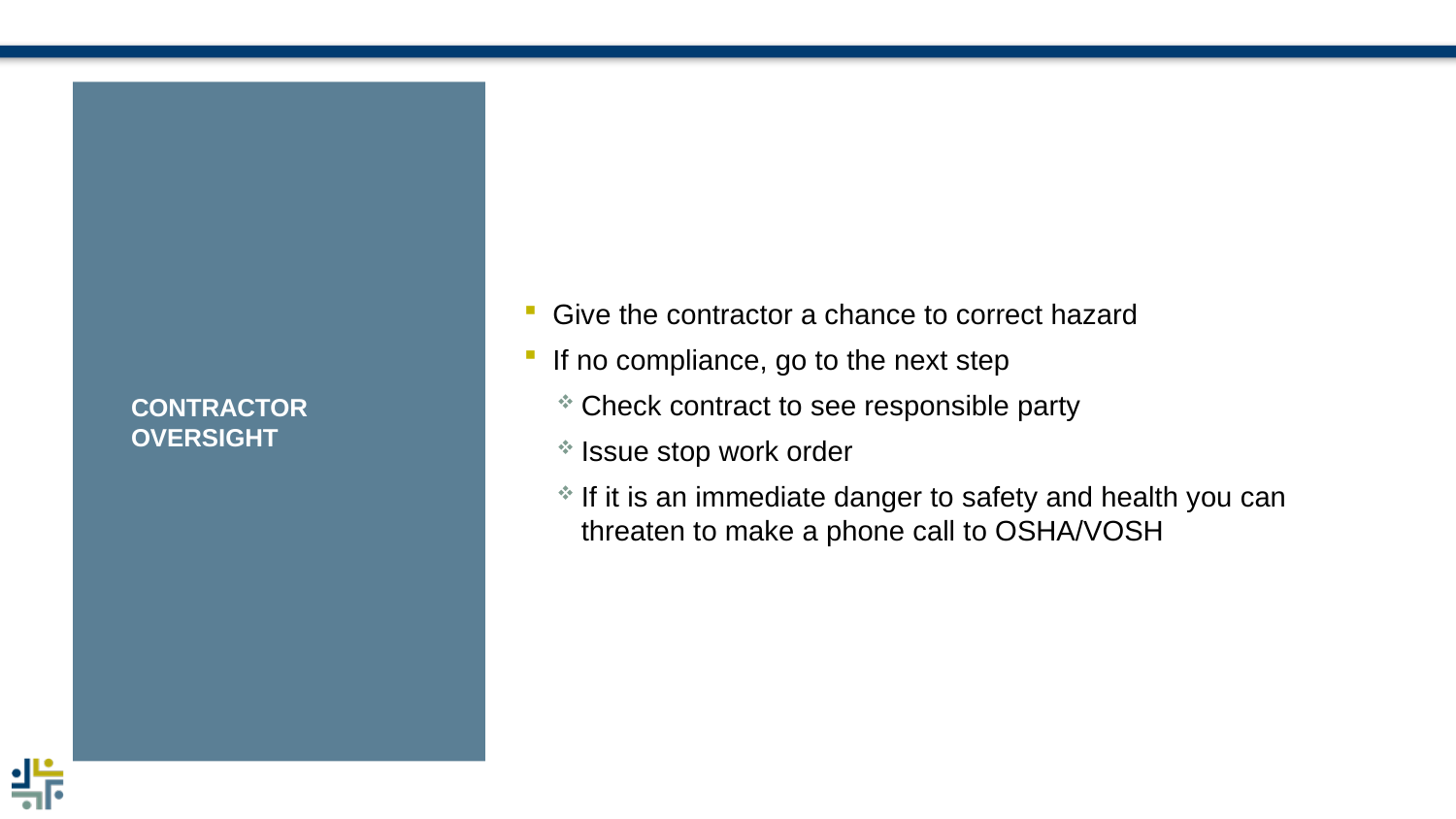

Contractor Oversight
Give the contractor a chance to correct hazard
If no compliance, go to the next step
Check contract to see responsible party
Issue stop work order
If it is an immediate danger to safety and health you can threaten to make a phone call to OSHA/VOSH